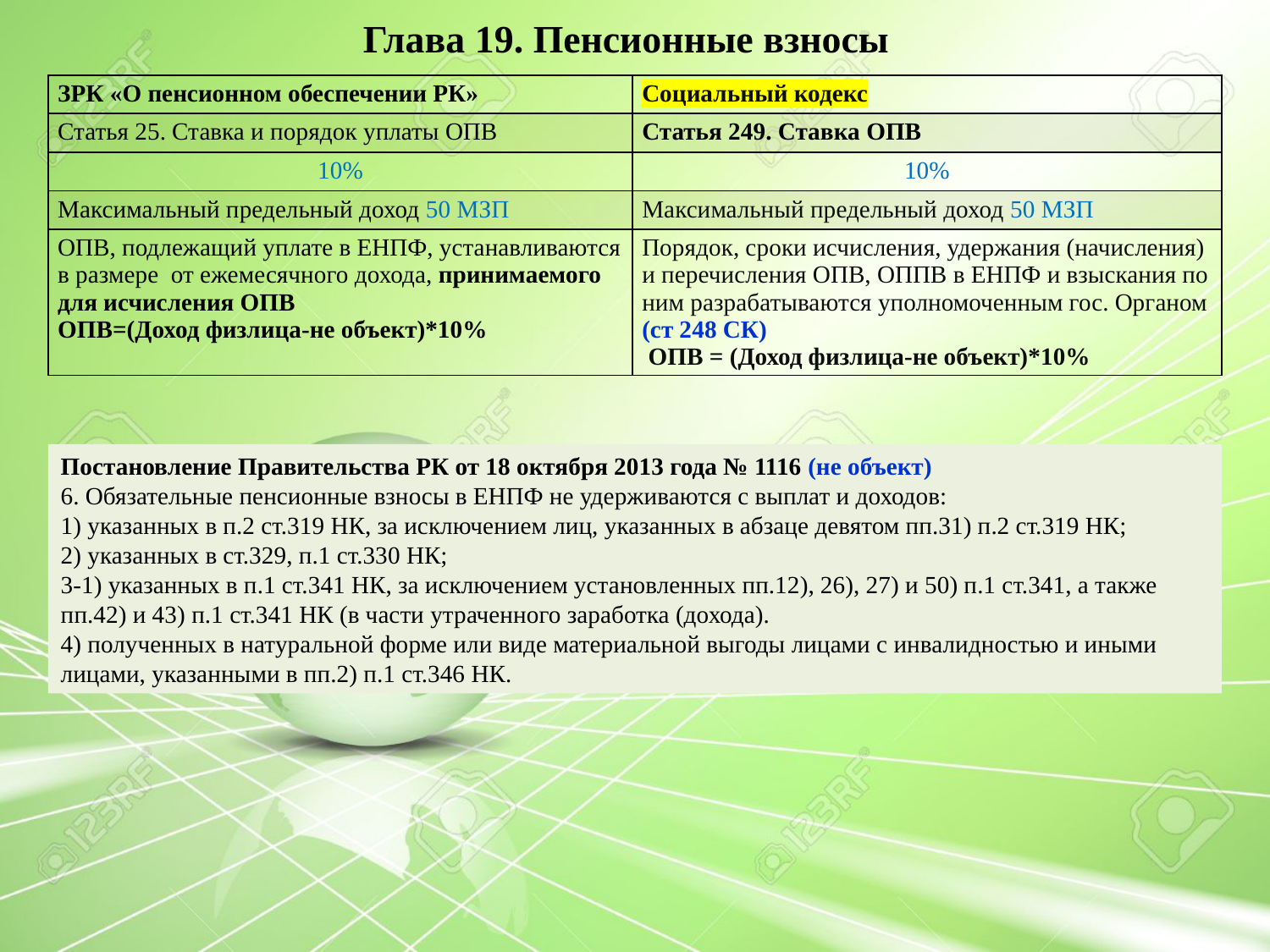

Глава 19. Пенсионные взносы
| ЗРК «О пенсионном обеспечении РК» | Социальный кодекс |
| --- | --- |
| Статья 25. Ставка и порядок уплаты ОПВ | Статья 249. Ставка ОПВ |
| 10% | 10% |
| Максимальный предельный доход 50 МЗП | Максимальный предельный доход 50 МЗП |
| ОПВ, подлежащий уплате в ЕНПФ, устанавливаются в размере от ежемесячного дохода, принимаемого для исчисления ОПВ ОПВ=(Доход физлица-не объект)\*10% | Порядок, сроки исчисления, удержания (начисления) и перечисления ОПВ, ОППВ в ЕНПФ и взыскания по ним разрабатываются уполномоченным гос. Органом (ст 248 СК) ОПВ = (Доход физлица-не объект)\*10% |
Постановление Правительства РК от 18 октября 2013 года № 1116 (не объект)
6. Обязательные пенсионные взносы в ЕНПФ не удерживаются с выплат и доходов:
1) указанных в п.2 ст.319 НК, за исключением лиц, указанных в абзаце девятом пп.31) п.2 ст.319 НК;
2) указанных в ст.329, п.1 ст.330 НК;
3-1) указанных в п.1 ст.341 НК, за исключением установленных пп.12), 26), 27) и 50) п.1 ст.341, а также пп.42) и 43) п.1 ст.341 НК (в части утраченного заработка (дохода).
4) полученных в натуральной форме или виде материальной выгоды лицами с инвалидностью и иными лицами, указанными в пп.2) п.1 ст.346 НК.